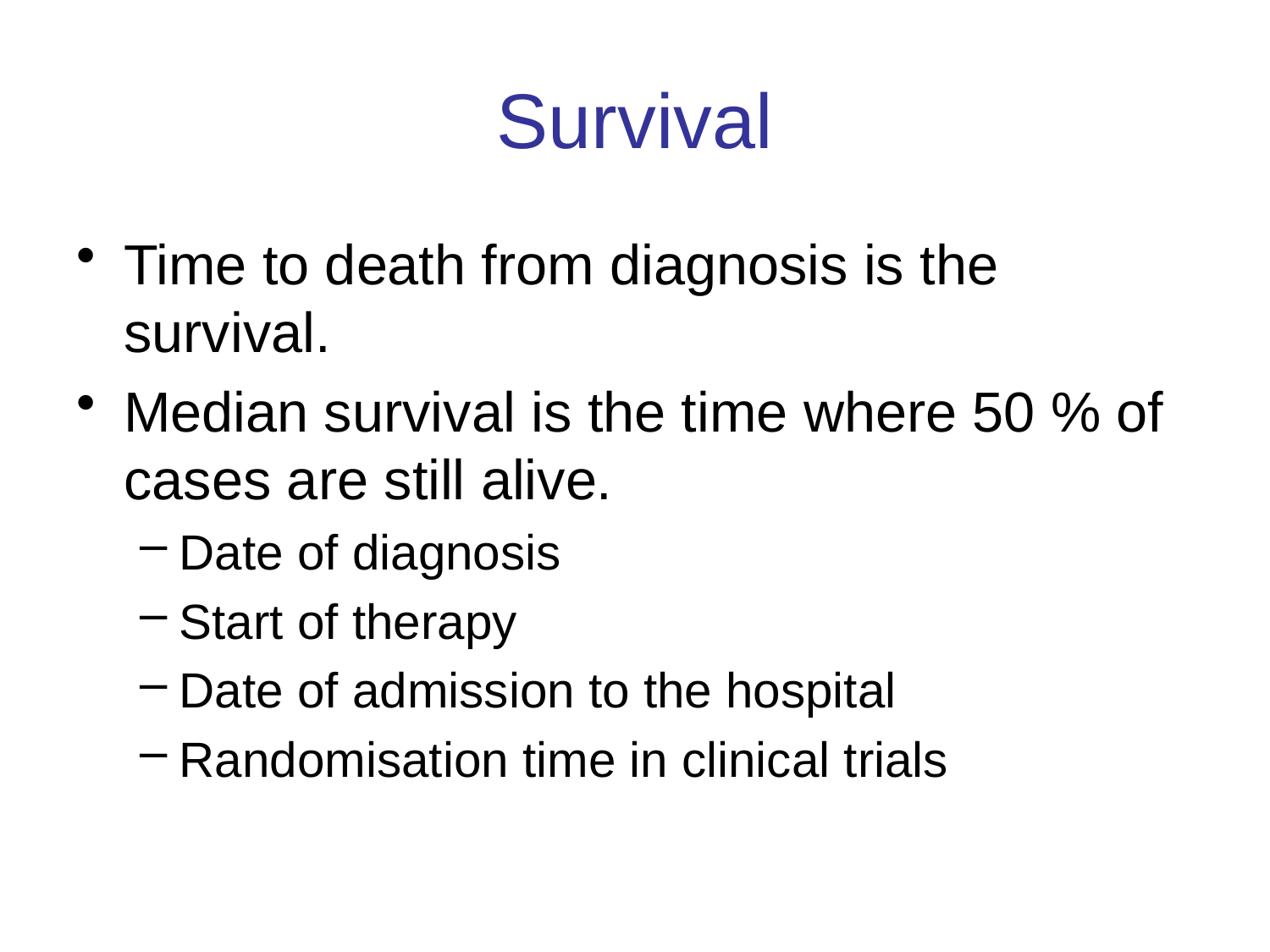

# Survival
Time to death from diagnosis is the survival.
Median survival is the time where 50 % of cases are still alive.
Date of diagnosis
Start of therapy
Date of admission to the hospital
Randomisation time in clinical trials